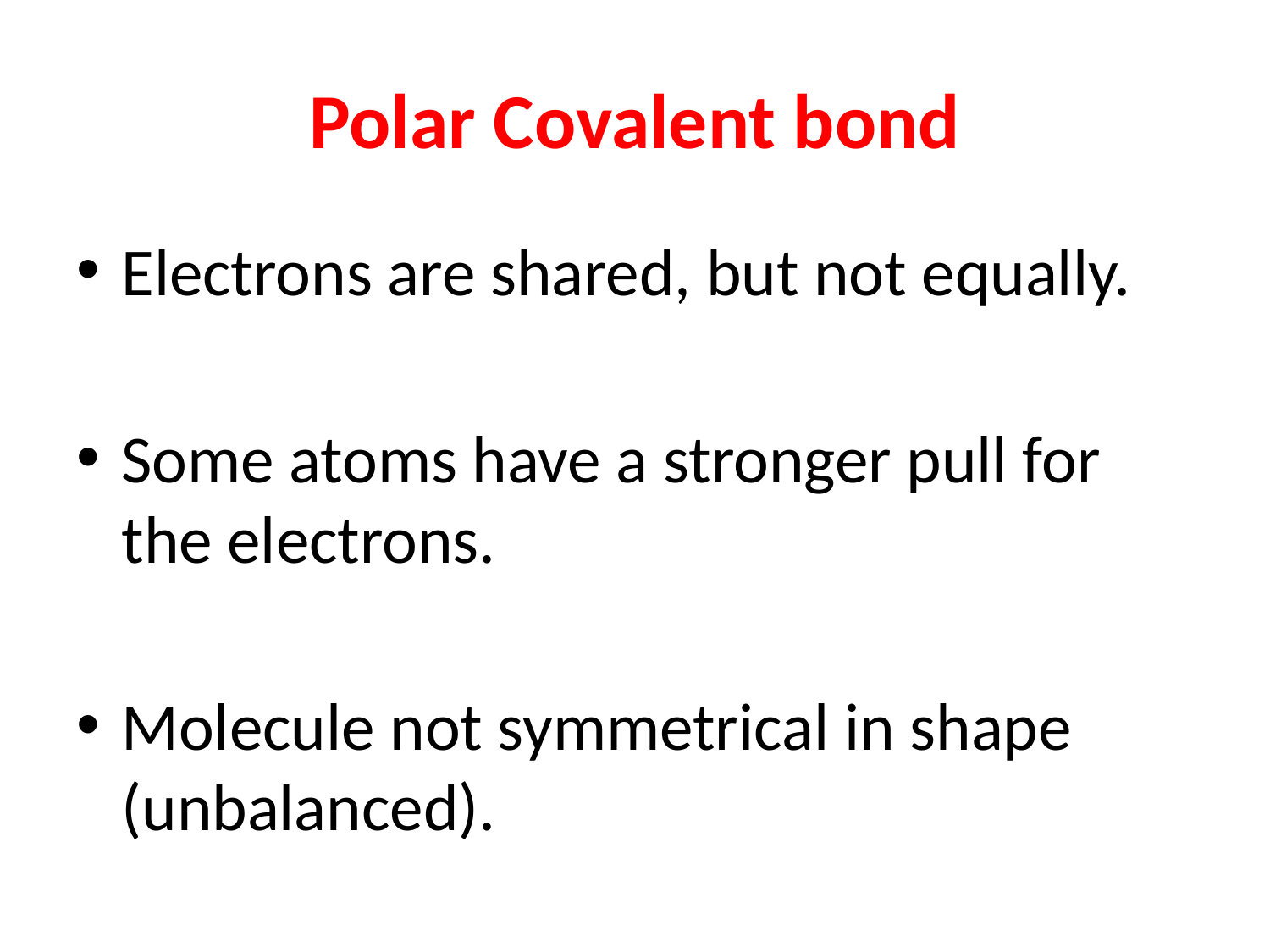

# Polar Covalent bond
Electrons are shared, but not equally.

Some atoms have a stronger pull for the electrons.

Molecule not symmetrical in shape (unbalanced).